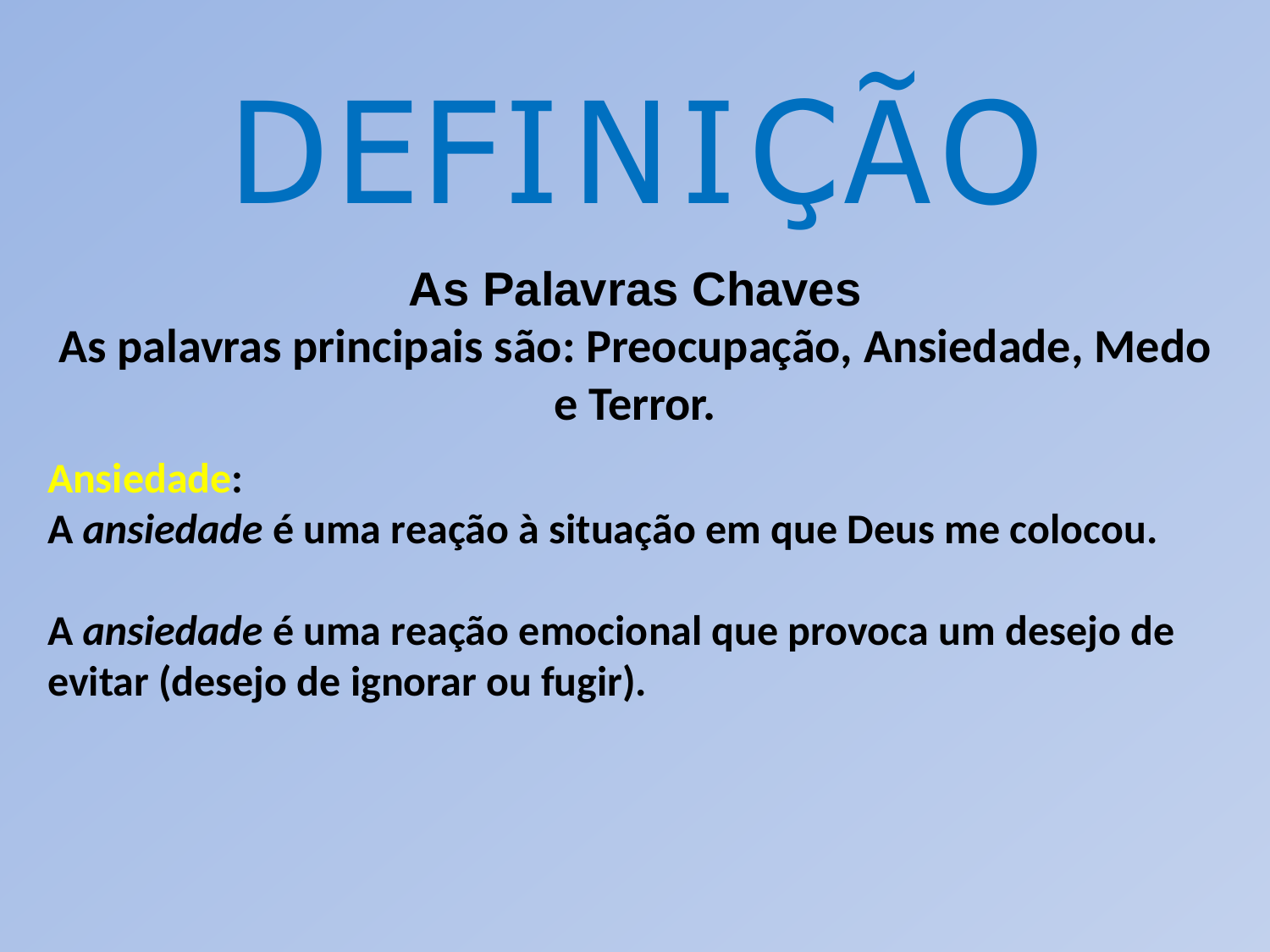

DEFINIÇÃO

As Palavras Chaves
As palavras principais são: Preocupação, Ansiedade, Medo e Terror.

Ansiedade:
A ansiedade é uma reação à situação em que Deus me colocou.
A ansiedade é uma reação emocional que provoca um desejo de evitar (desejo de ignorar ou fugir).